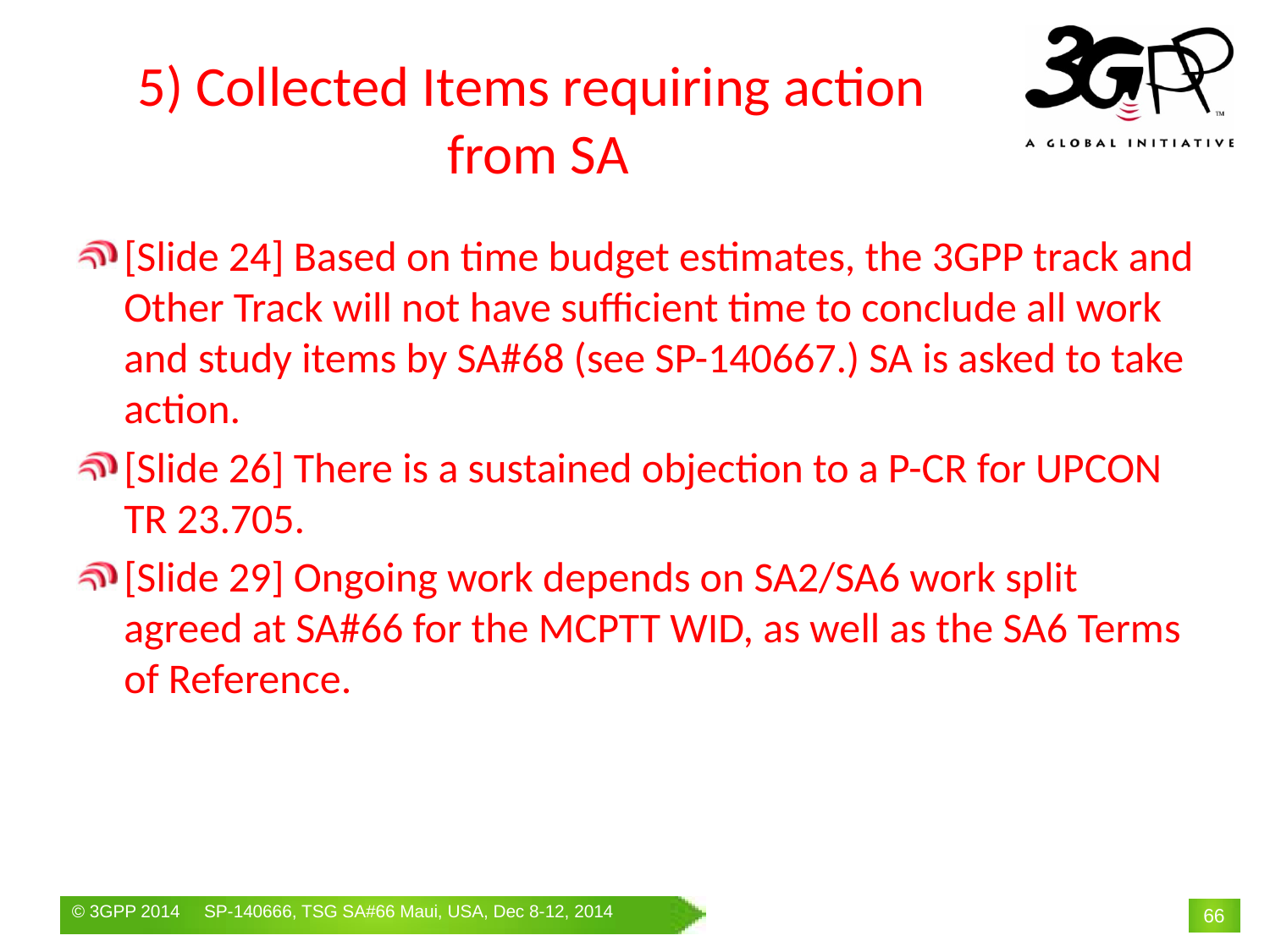

# 5) Collected Items requiring action from SA
[Slide 24] Based on time budget estimates, the 3GPP track and Other Track will not have sufficient time to conclude all work and study items by SA#68 (see SP-140667.) SA is asked to take action.
[Slide 26] There is a sustained objection to a P-CR for UPCON TR 23.705.
[Slide 29] Ongoing work depends on SA2/SA6 work split agreed at SA#66 for the MCPTT WID, as well as the SA6 Terms of Reference.